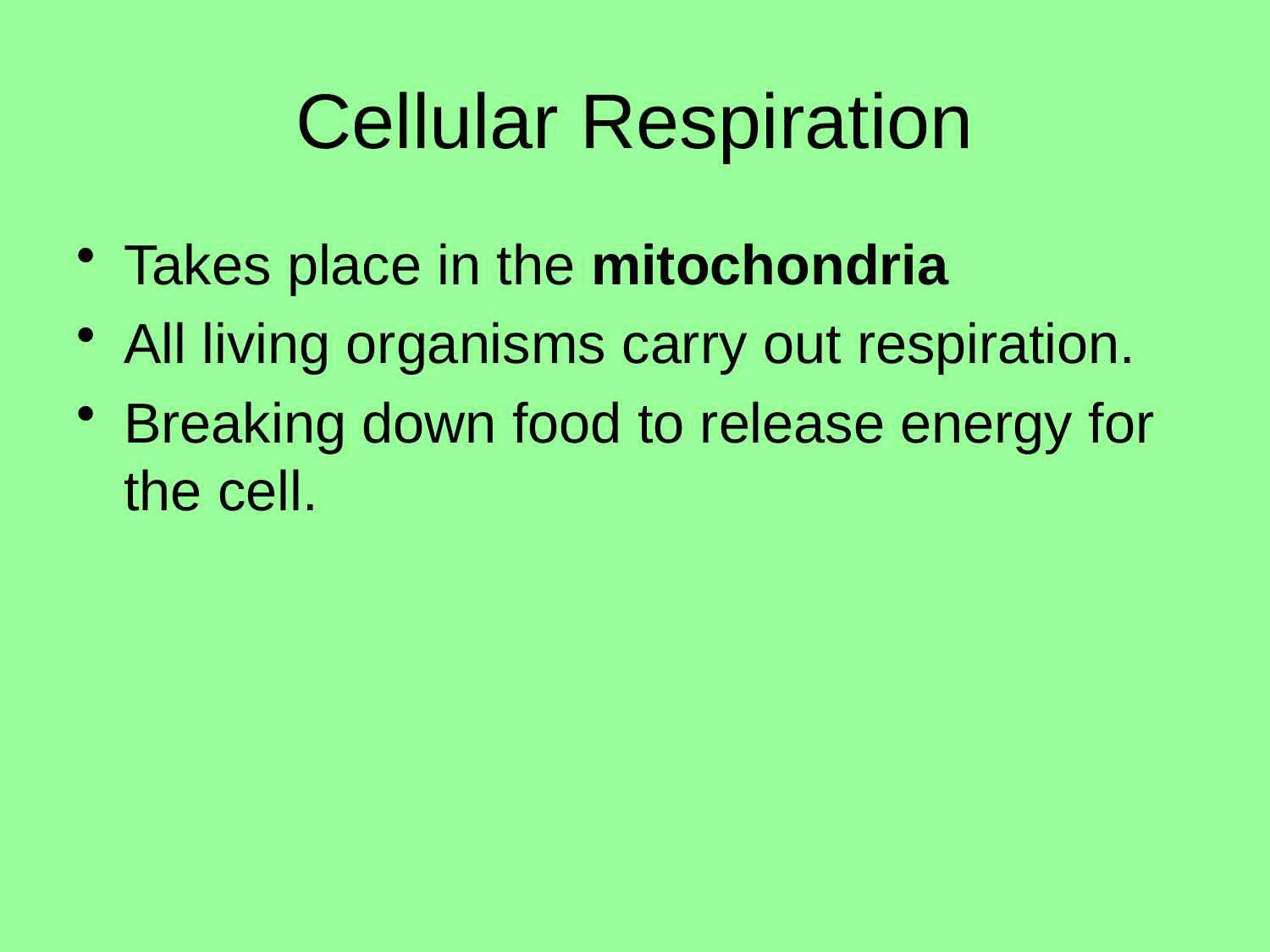

# Cellular Respiration
Takes place in the mitochondria
All living organisms carry out respiration.
Breaking down food to release energy for the cell.